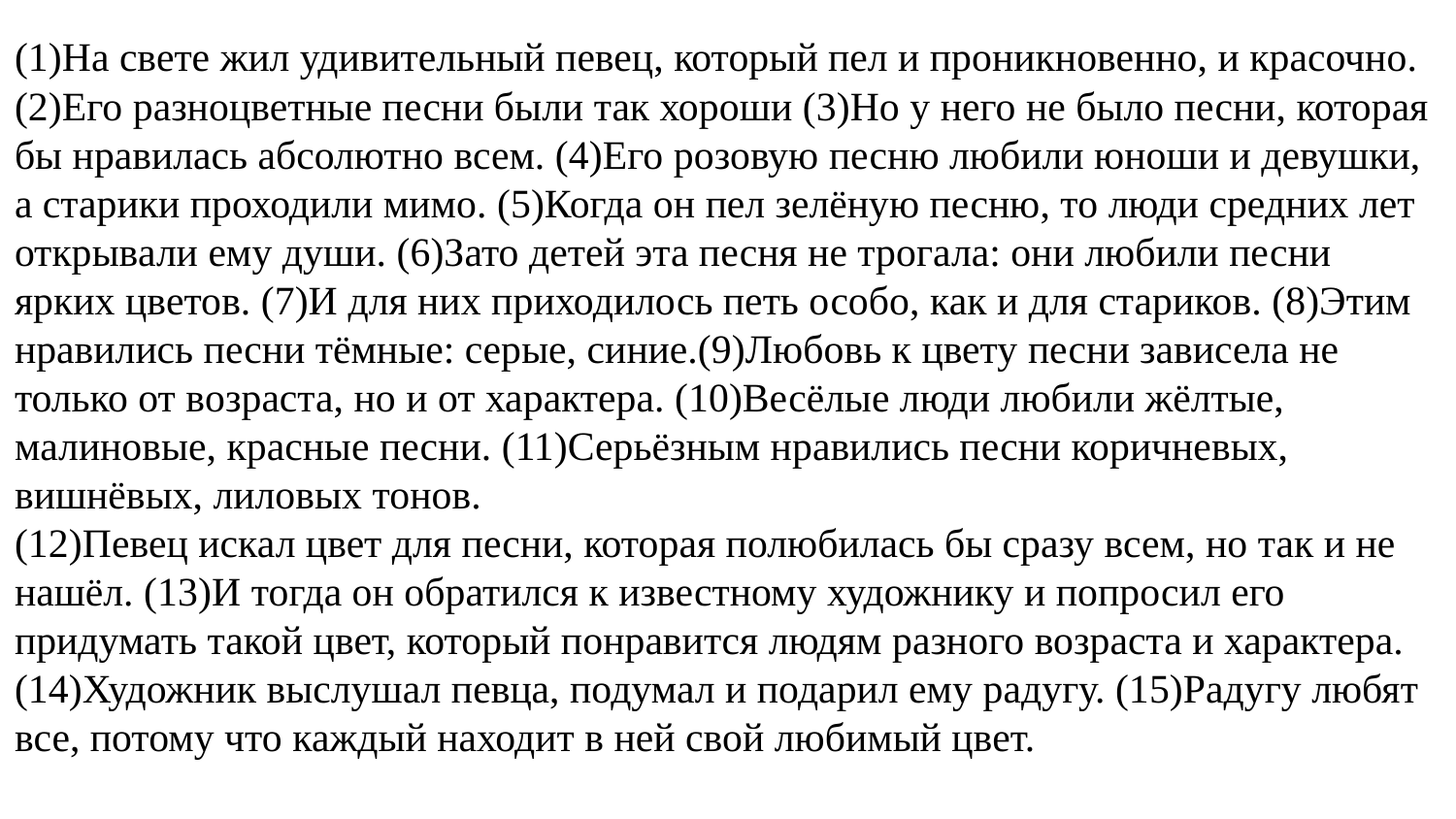

(1)На свете жил удивительный певец, который пел и проникновенно, и красочно. (2)Его разноцветные песни были так хороши (3)Но у него не было песни, которая бы нравилась абсолютно всем. (4)Его розовую песню любили юноши и девушки, а старики проходили мимо. (5)Когда он пел зелёную песню, то люди средних лет открывали ему души. (6)Зато детей эта песня не трогала: они любили песни ярких цветов. (7)И для них приходилось петь особо, как и для стариков. (8)Этим нравились песни тёмные: серые, синие.(9)Любовь к цвету песни зависела не только от возраста, но и от характера. (10)Весёлые люди любили жёлтые, малиновые, красные песни. (11)Серьёзным нравились песни коричневых, вишнёвых, лиловых тонов.
(12)Певец искал цвет для песни, которая полюбилась бы сразу всем, но так и не нашёл. (13)И тогда он обратился к известному художнику и попросил его придумать такой цвет, который понравится людям разного возраста и характера. (14)Художник выслушал певца, подумал и подарил ему радугу. (15)Радугу любят все, потому что каждый находит в ней свой любимый цвет.